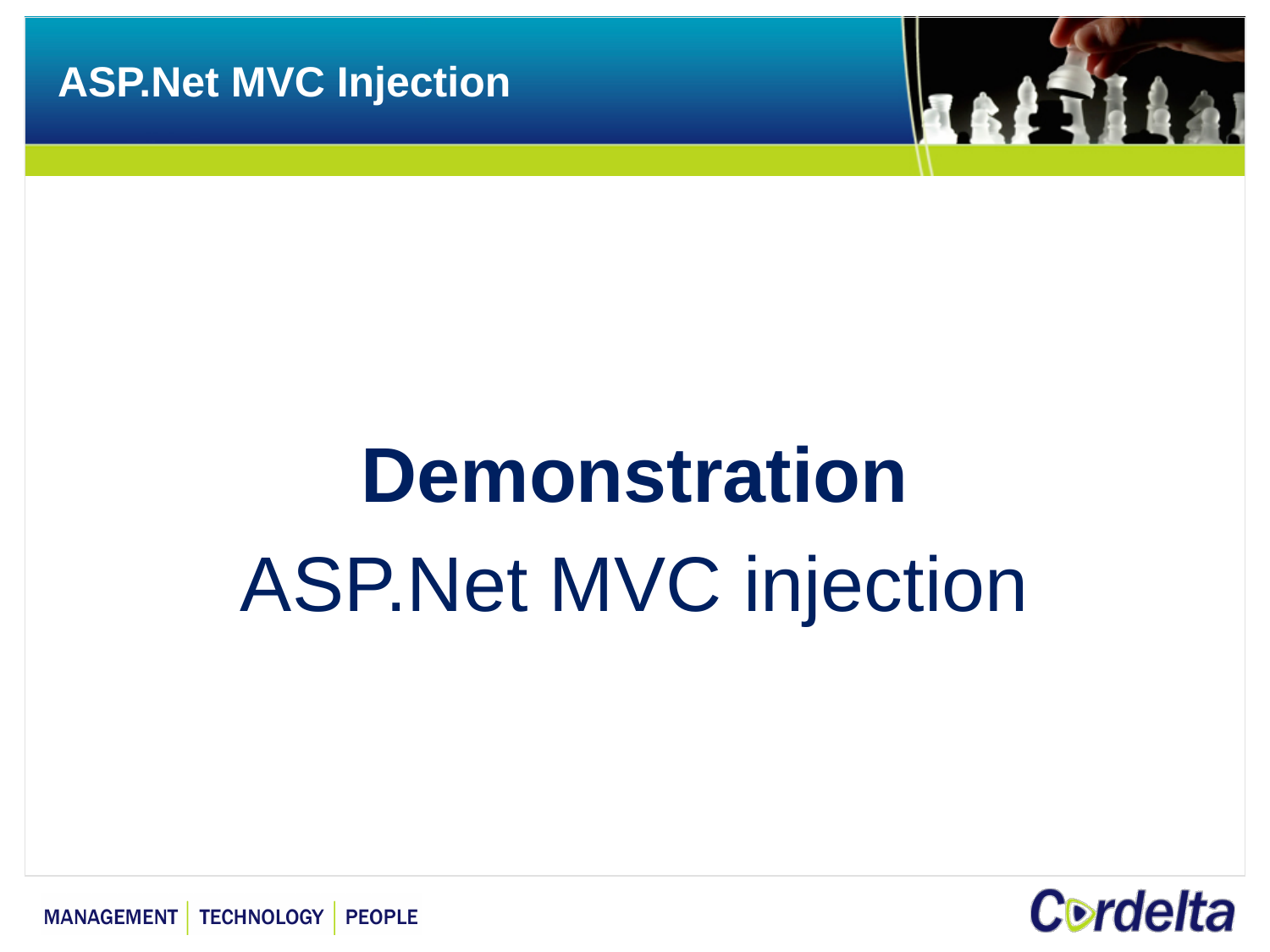

# ASP.Net MVC Injection
Demonstration
ASP.Net MVC injection